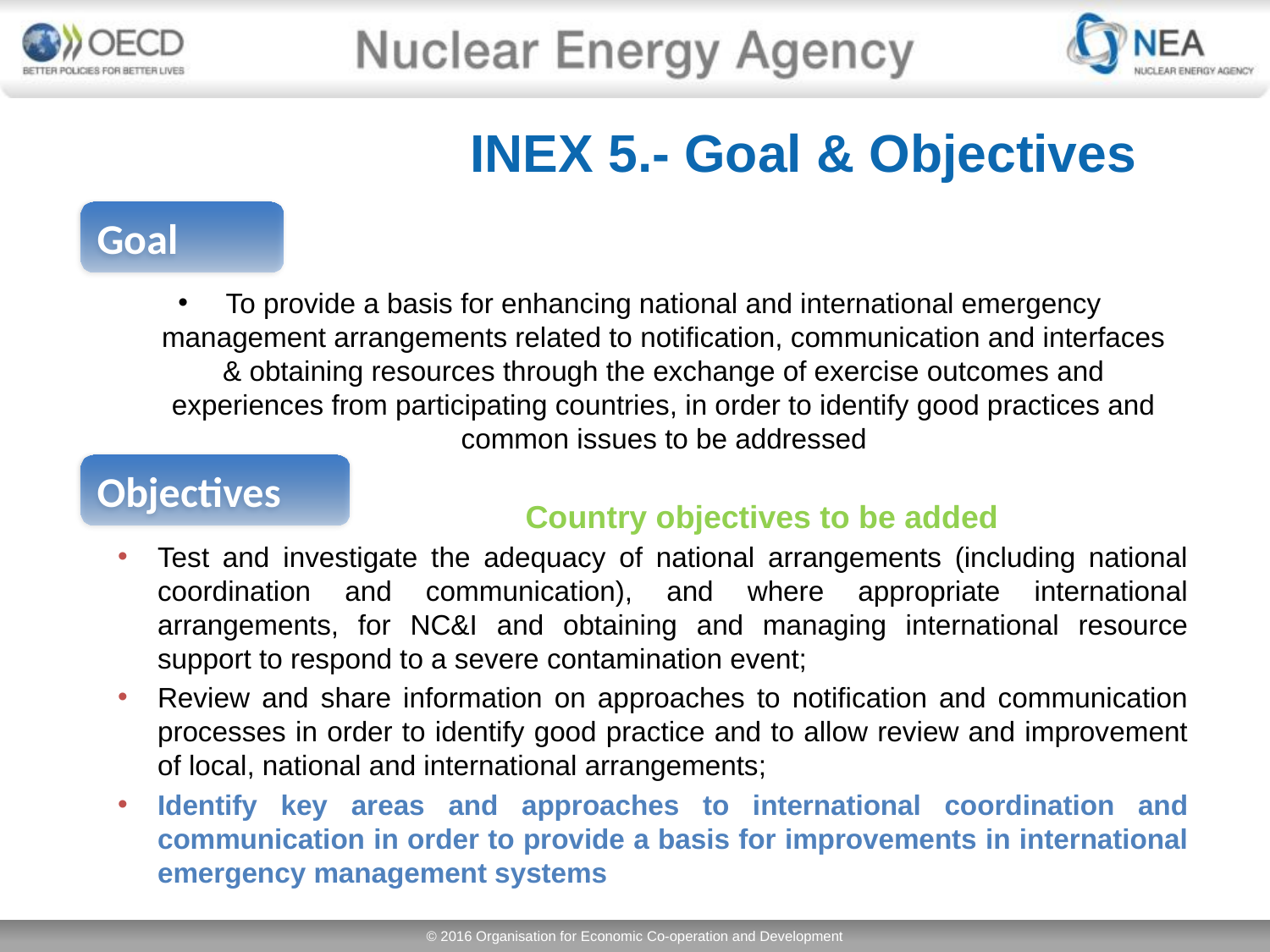

INEX 5.- Goal & Objectives
Goal
To provide a basis for enhancing national and international emergency management arrangements related to notification, communication and interfaces & obtaining resources through the exchange of exercise outcomes and experiences from participating countries, in order to identify good practices and common issues to be addressed

Objectives
Country objectives to be added
Test and investigate the adequacy of national arrangements (including national coordination and communication), and where appropriate international arrangements, for NC&I and obtaining and managing international resource support to respond to a severe contamination event;
Review and share information on approaches to notification and communication processes in order to identify good practice and to allow review and improvement of local, national and international arrangements;
Identify key areas and approaches to international coordination and communication in order to provide a basis for improvements in international emergency management systems